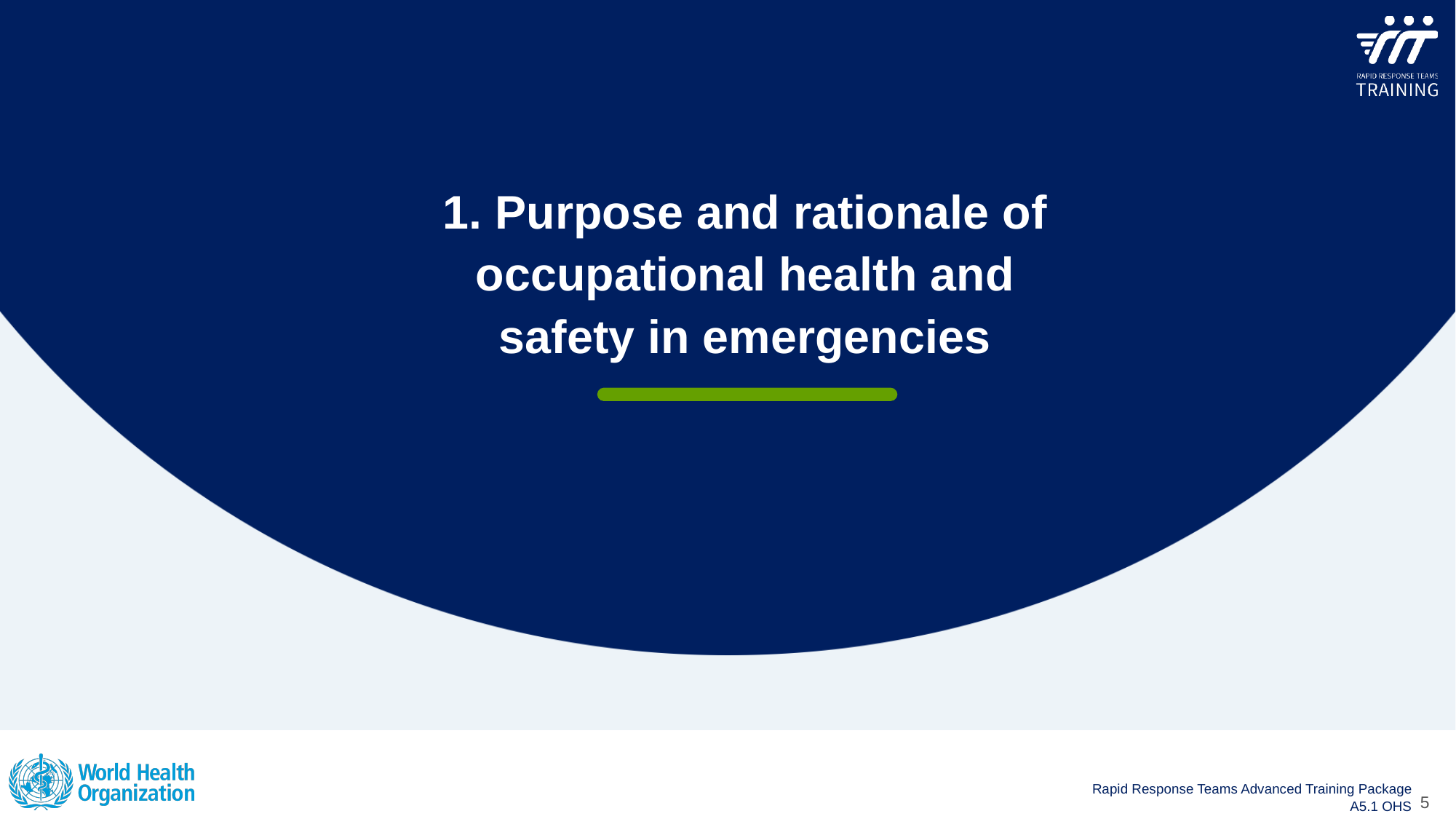

1. Purpose and rationale of occupational health and safety in emergencies
5